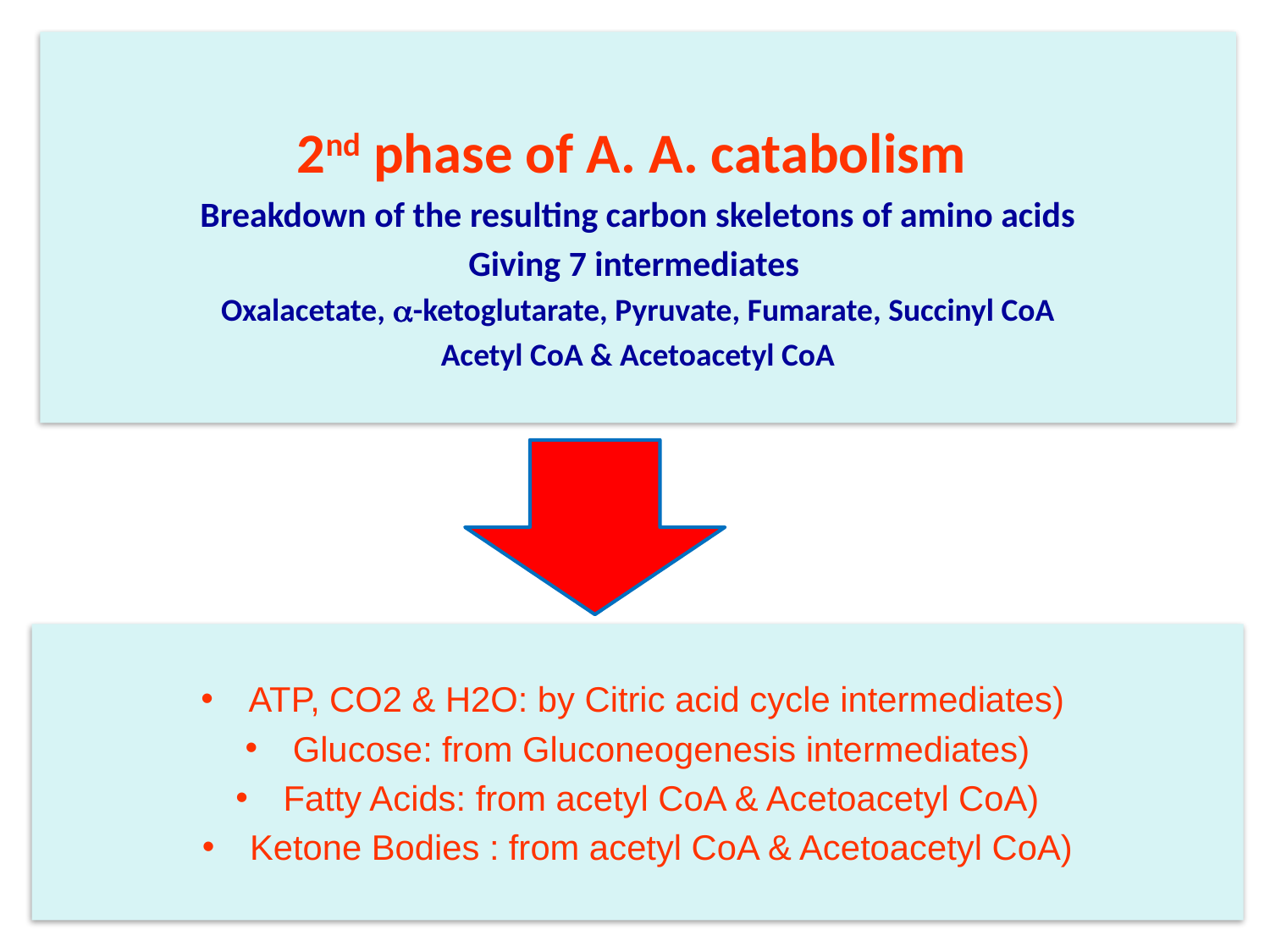

2nd phase of A. A. catabolism
Breakdown of the resulting carbon skeletons of amino acids
Giving 7 intermediates
Oxalacetate, α-ketoglutarate, Pyruvate, Fumarate, Succinyl CoA
Acetyl CoA & Acetoacetyl CoA

ATP, CO2 & H2O: by Citric acid cycle intermediates)
Glucose: from Gluconeogenesis intermediates)
Fatty Acids: from acetyl CoA & Acetoacetyl CoA)
Ketone Bodies : from acetyl CoA & Acetoacetyl CoA)